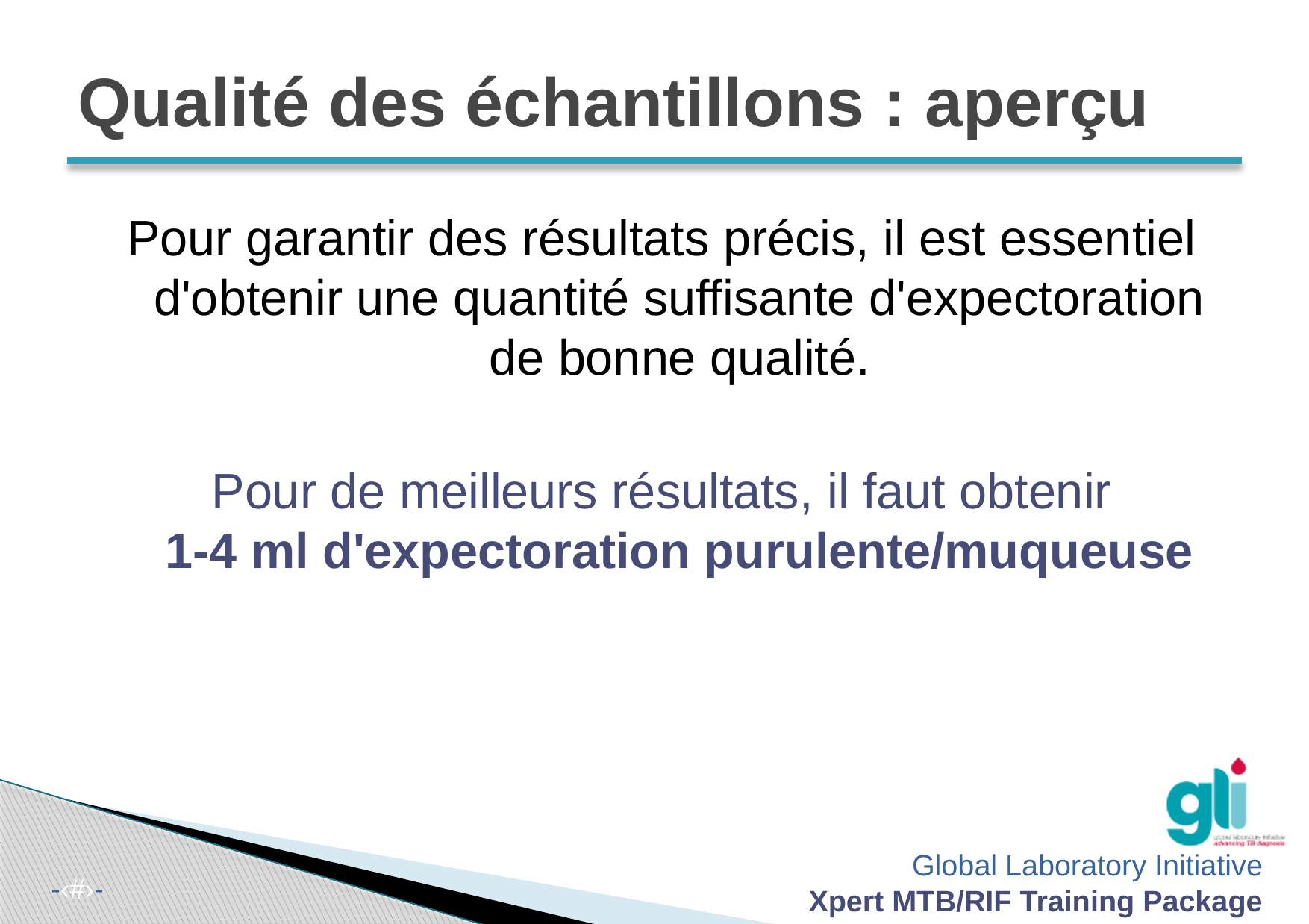

# Qualité des échantillons : aperçu
Pour garantir des résultats précis, il est essentiel d'obtenir une quantité suffisante d'expectoration de bonne qualité.

Pour de meilleurs résultats, il faut obtenir
1-4 ml d'expectoration purulente/muqueuse